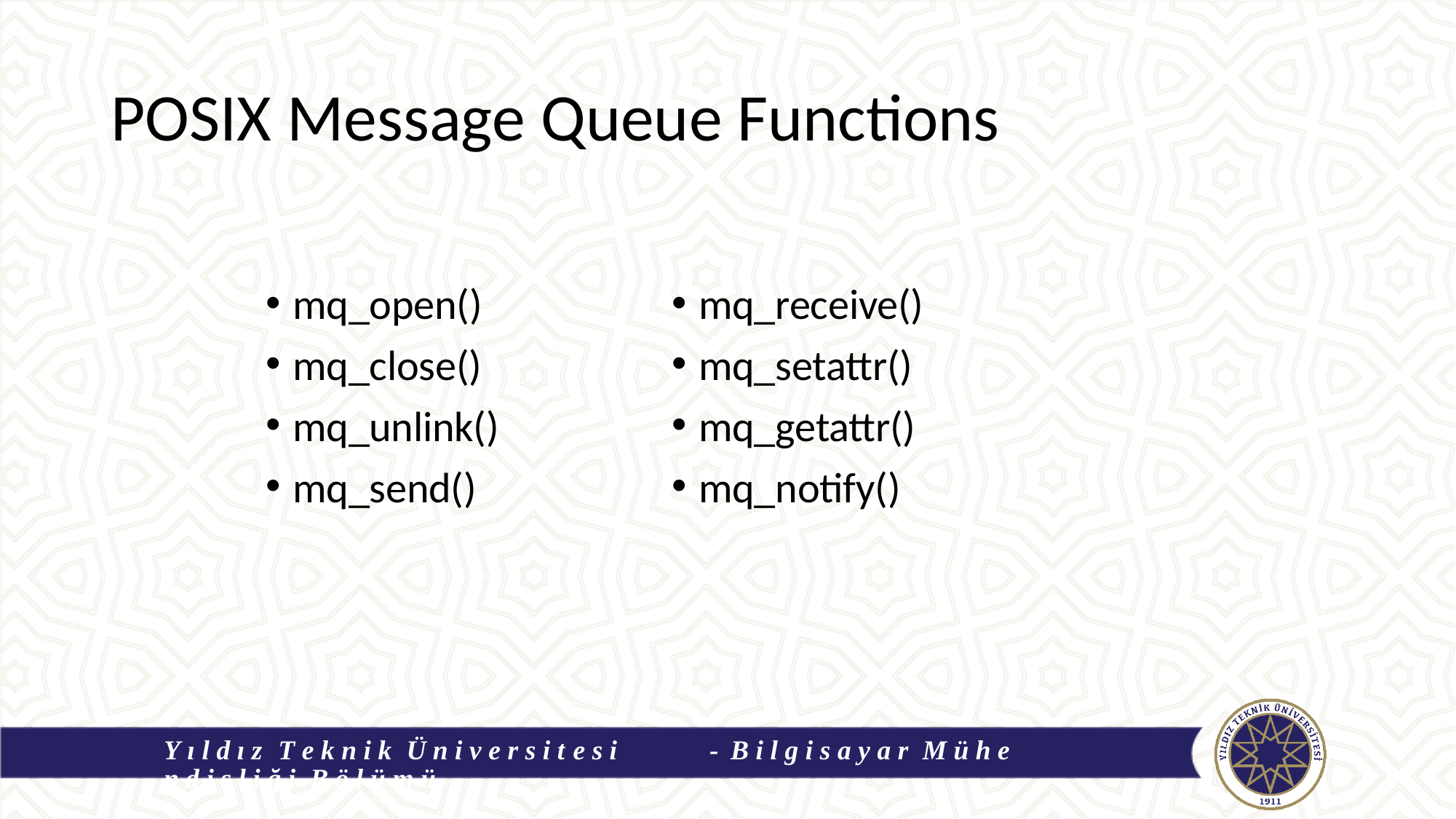

# POSIX Message Queue Functions
mq_open()
mq_close()
mq_unlink()
mq_send()
mq_receive()
mq_setattr()
mq_getattr()
mq_notify()
Y ı l d ı z  T e k n i k  Ü n i v e r s i t e s i	- B i l g i s a y a r M ü h e n d i s l i ğ i B ö l ü m ü